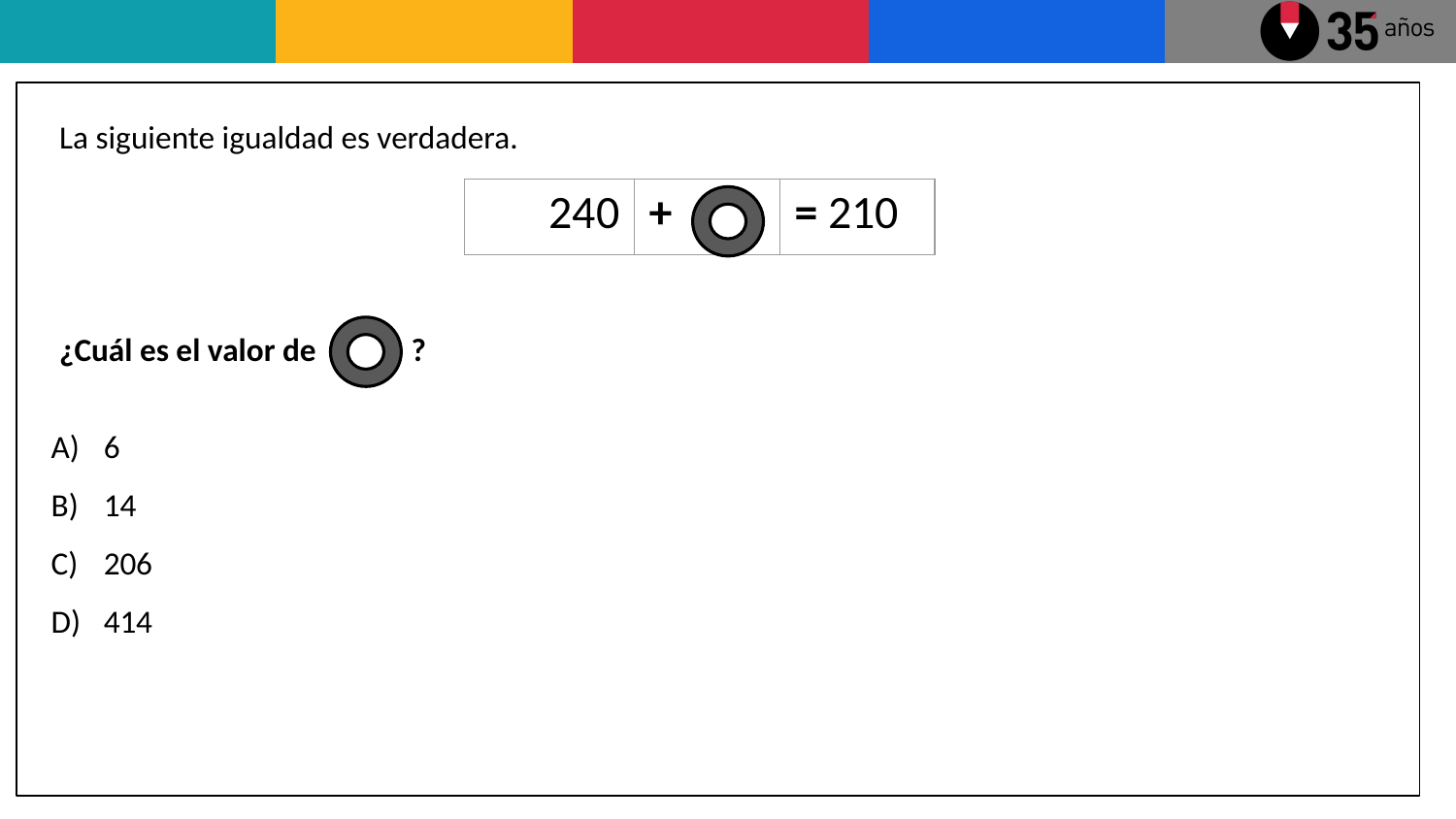

La siguiente igualdad es verdadera.

¿Cuál es el valor de             ?

6
14
206
414

| 240 | + | = 210 |
| --- | --- | --- |